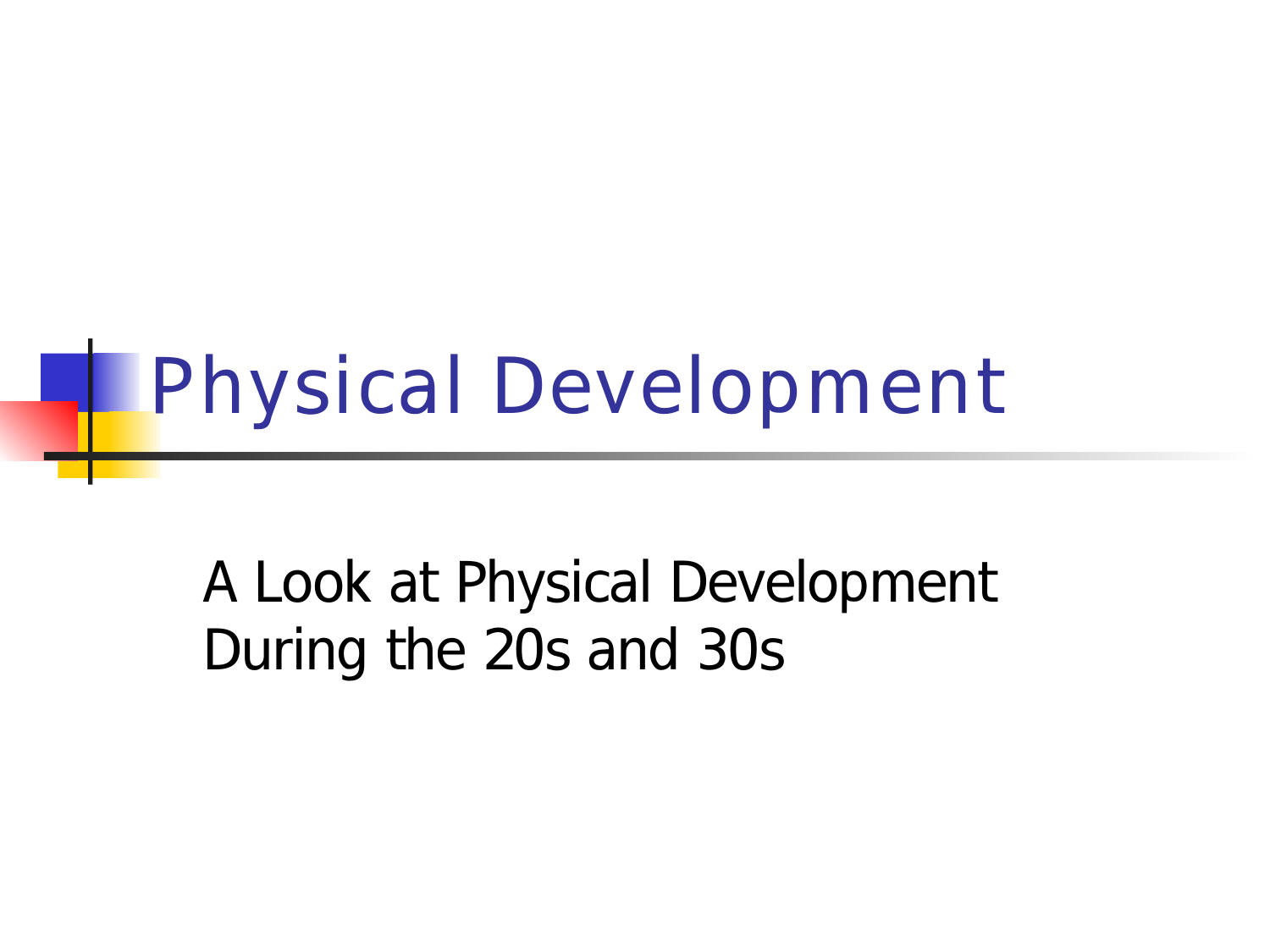

# Physical Development
A Look at Physical Development During the 20s and 30s